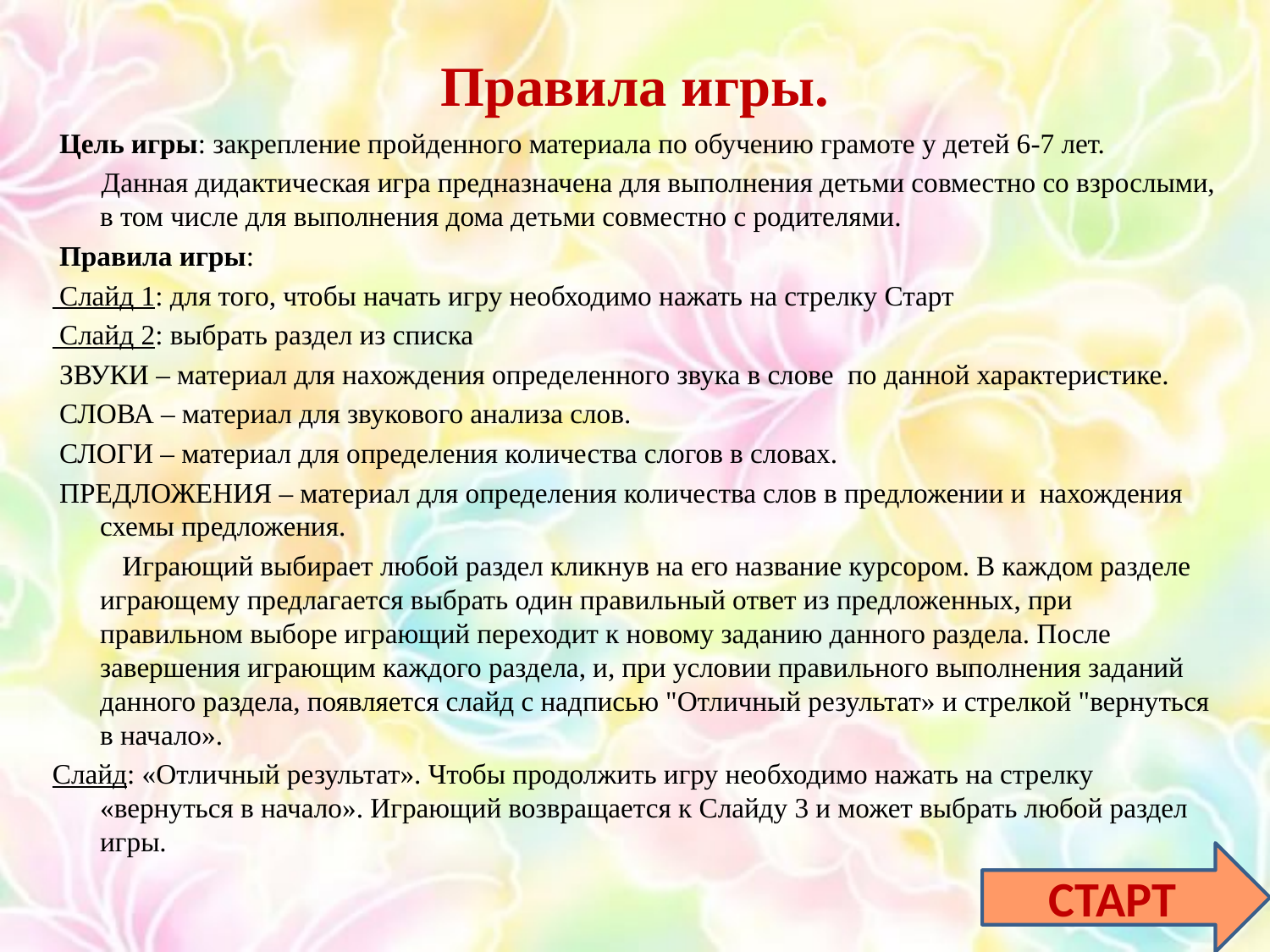

# Правила игры.
 Цель игры: закрепление пройденного материала по обучению грамоте у детей 6-7 лет.
       Данная дидактическая игра предназначена для выполнения детьми совместно со взрослыми, в том числе для выполнения дома детьми совместно с родителями.
 Правила игры:
 Слайд 1: для того, чтобы начать игру необходимо нажать на стрелку Старт
 Слайд 2: выбрать раздел из списка
 ЗВУКИ – материал для нахождения определенного звука в слове  по данной характеристике.
 СЛОВА – материал для звукового анализа слов.
 СЛОГИ – материал для определения количества слогов в словах.
 ПРЕДЛОЖЕНИЯ – материал для определения количества слов в предложении и  нахождения схемы предложения.
          Играющий выбирает любой раздел кликнув на его название курсором. В каждом разделе играющему предлагается выбрать один правильный ответ из предложенных, при правильном выборе играющий переходит к новому заданию данного раздела. После завершения играющим каждого раздела, и, при условии правильного выполнения заданий данного раздела, появляется слайд с надписью "Отличный результат» и стрелкой "вернуться в начало».
Слайд: «Отличный результат». Чтобы продолжить игру необходимо нажать на стрелку «вернуться в начало». Играющий возвращается к Слайду 3 и может выбрать любой раздел игры.

СТАРТ